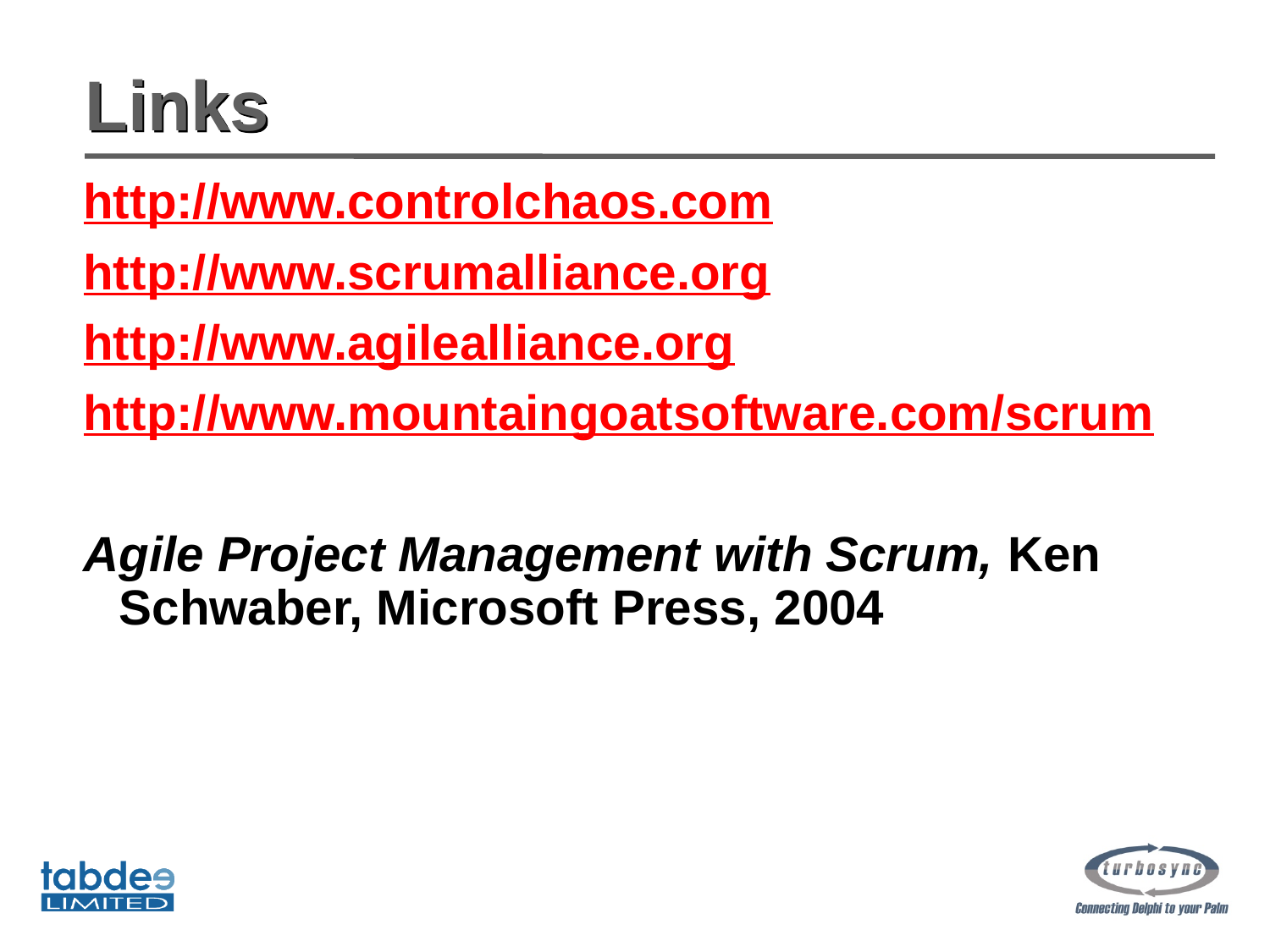

# Links
http://www.controlchaos.com
http://www.scrumalliance.org
http://www.agilealliance.org
http://www.mountaingoatsoftware.com/scrum

Agile Project Management with Scrum, Ken Schwaber, Microsoft Press, 2004